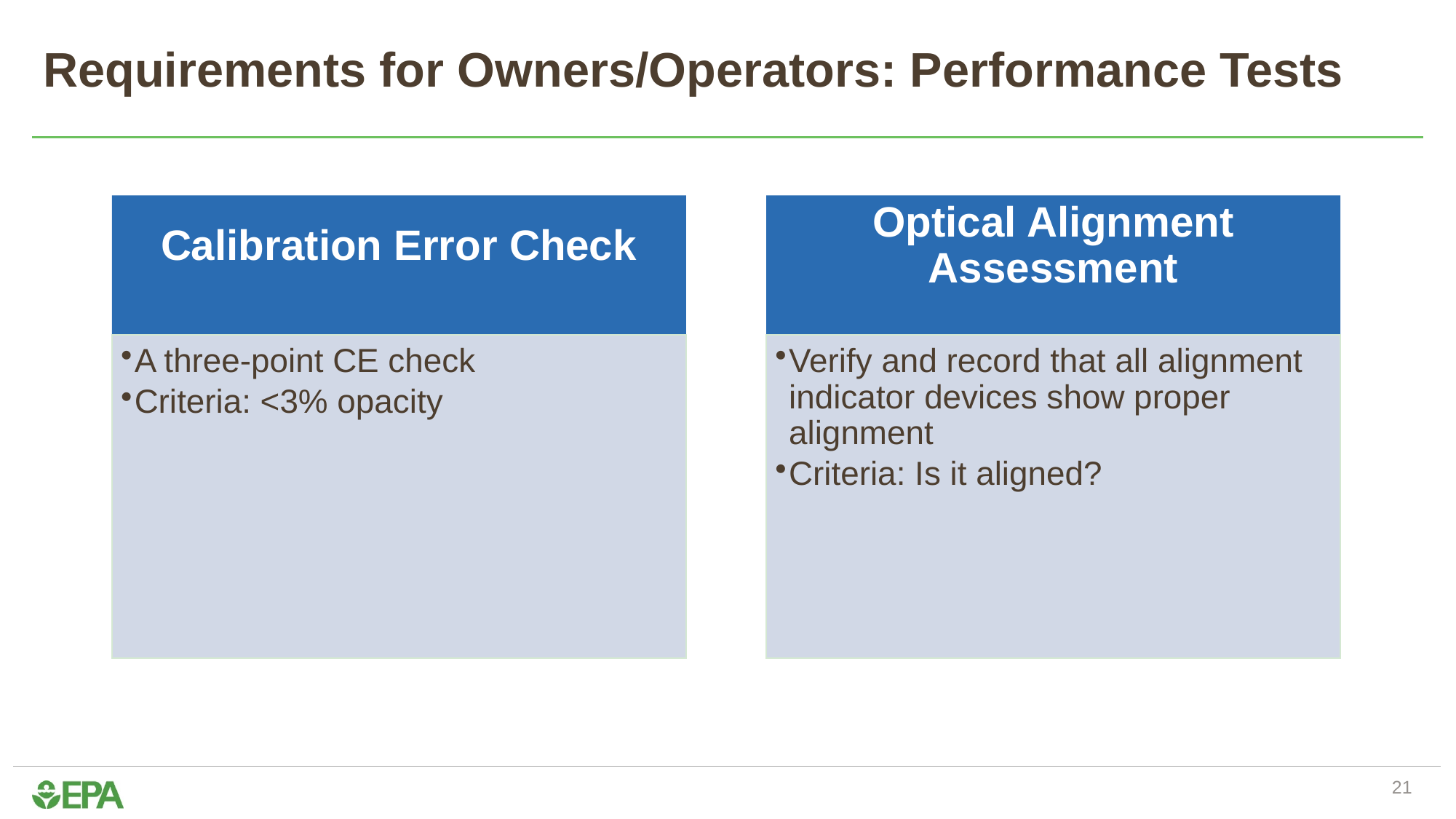

# Requirements for Owners/Operators: Performance Tests
Calibration Error Check

Optical Alignment Assessment

A three-point CE check
Criteria: <3% opacity

Verify and record that all alignment indicator devices show proper alignment
Criteria: Is it aligned?

21